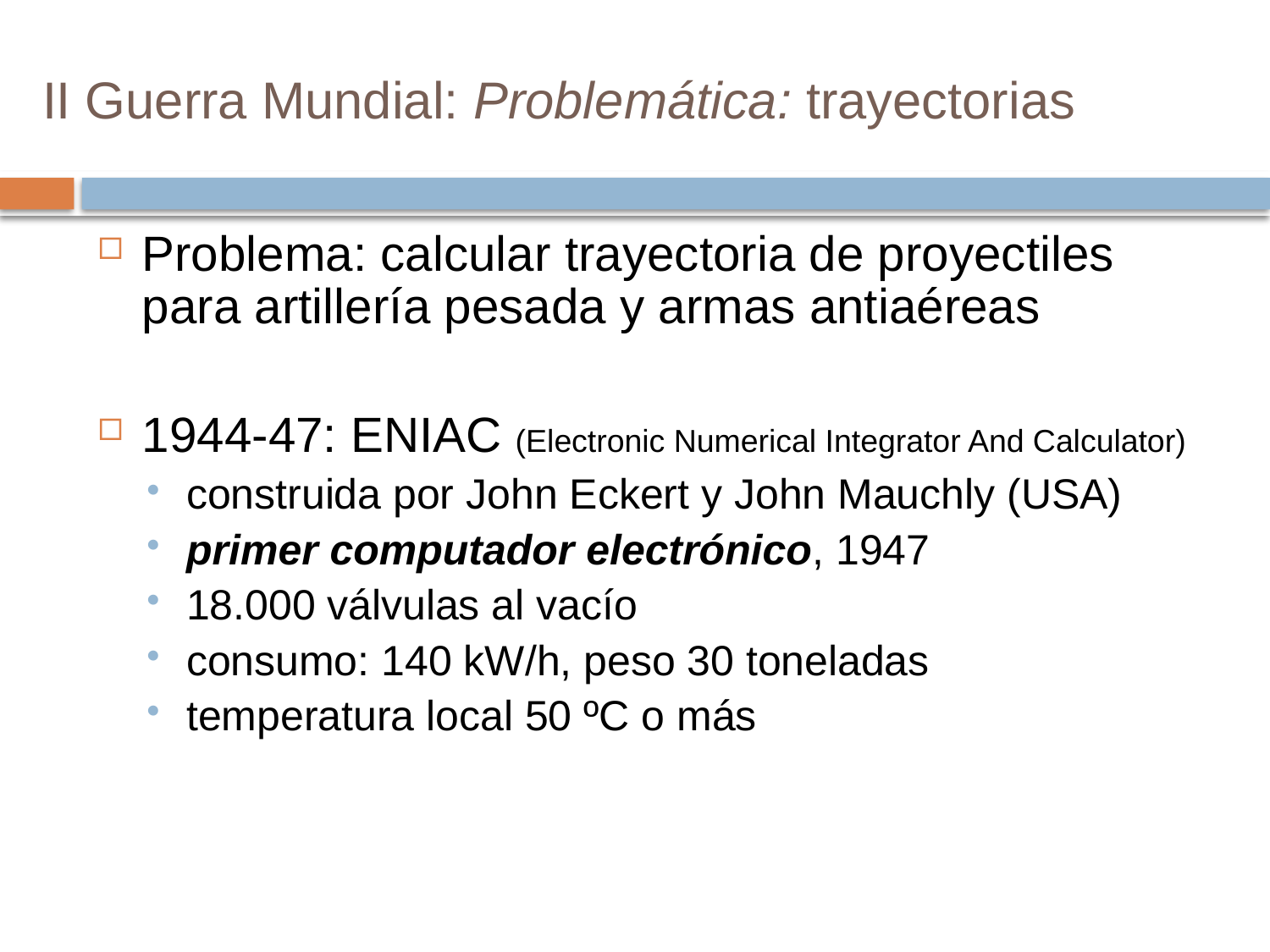

# II Guerra Mundial: Problemática: trayectorias
Problema: calcular trayectoria de proyectiles para artillería pesada y armas antiaéreas

1944-47: ENIAC (Electronic Numerical Integrator And Calculator)
construida por John Eckert y John Mauchly (USA)
primer computador electrónico, 1947
18.000 válvulas al vacío
consumo: 140 kW/h, peso 30 toneladas
temperatura local 50 ºC o más